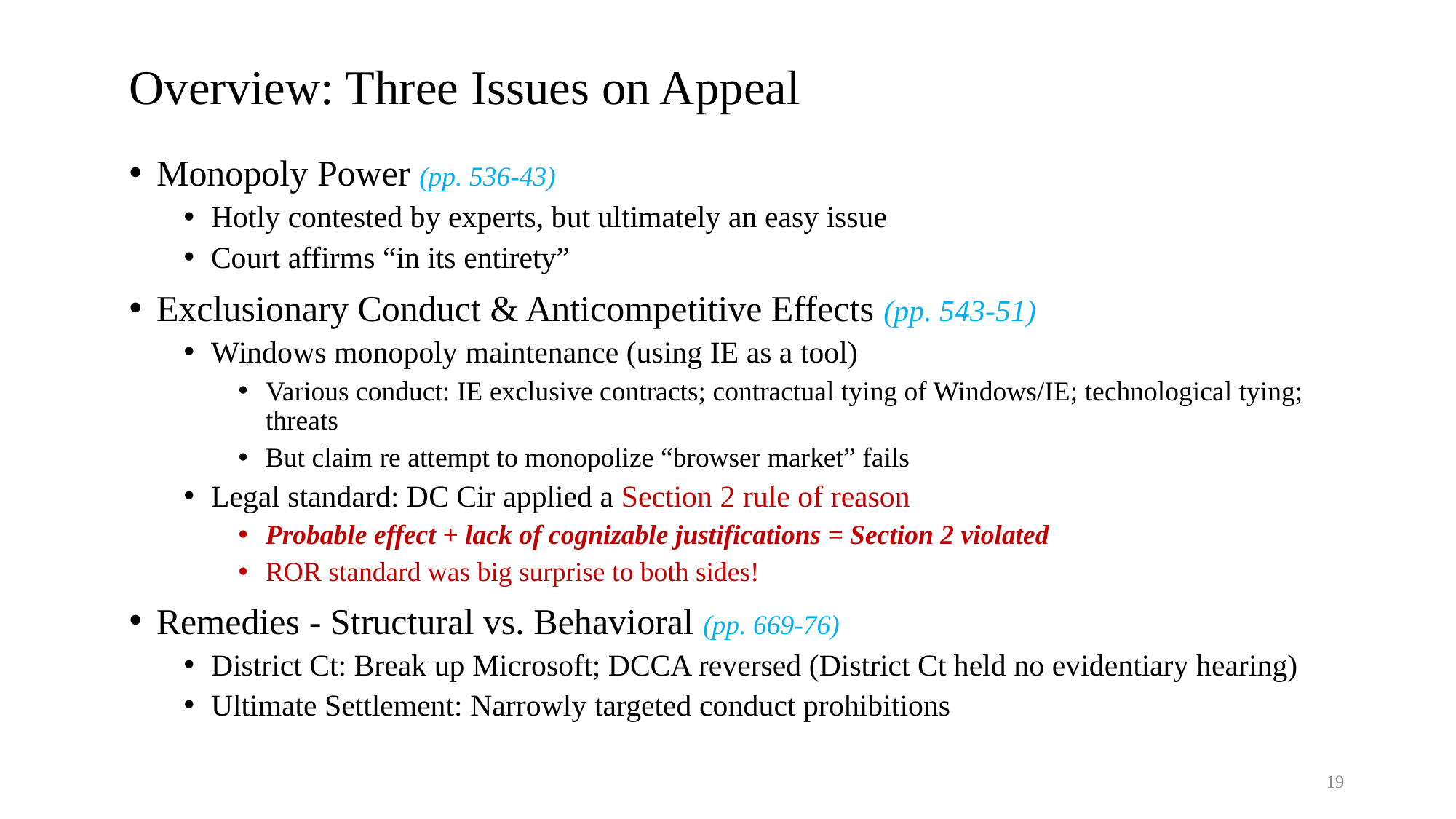

# Overview: Three Issues on Appeal
Monopoly Power (pp. 536-43)
Hotly contested by experts, but ultimately an easy issue
Court affirms “in its entirety”
Exclusionary Conduct & Anticompetitive Effects (pp. 543-51)
Windows monopoly maintenance (using IE as a tool)
Various conduct: IE exclusive contracts; contractual tying of Windows/IE; technological tying; threats
But claim re attempt to monopolize “browser market” fails
Legal standard: DC Cir applied a Section 2 rule of reason
Probable effect + lack of cognizable justifications = Section 2 violated
ROR standard was big surprise to both sides!
Remedies - Structural vs. Behavioral (pp. 669-76)
District Ct: Break up Microsoft; DCCA reversed (District Ct held no evidentiary hearing)
Ultimate Settlement: Narrowly targeted conduct prohibitions
19